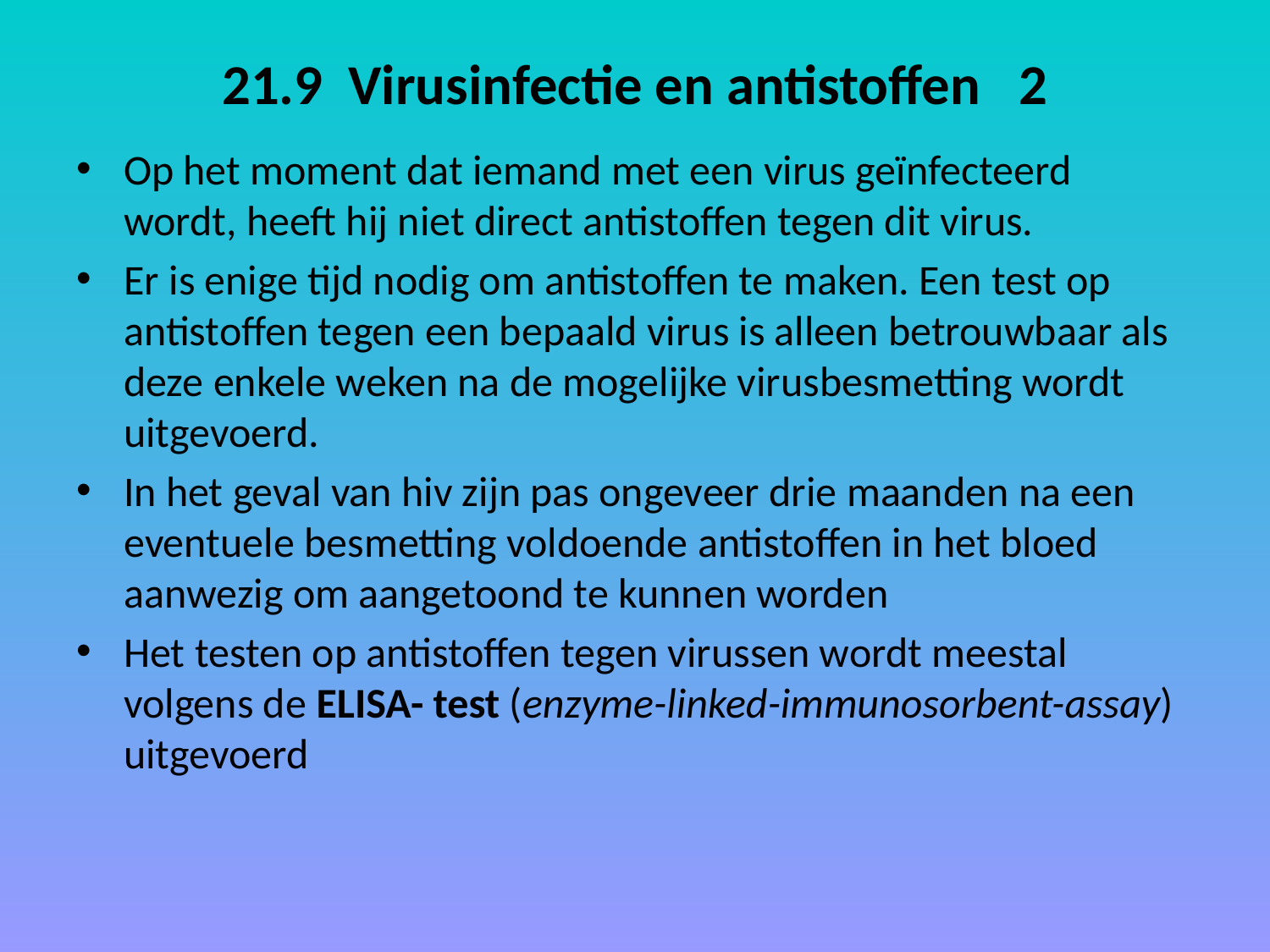

# 21.9  Virusinfectie en antistoffen   2
Op het moment dat iemand met een virus geïnfecteerd wordt, heeft hij niet direct antistoffen tegen dit virus.
Er is enige tijd nodig om antistoffen te maken. Een test op antistoffen tegen een bepaald virus is alleen betrouwbaar als deze enkele weken na de mogelijke virusbesmetting wordt uitgevoerd.
In het geval van hiv zijn pas ongeveer drie maanden na een eventuele besmetting voldoende antistoffen in het bloed aanwezig om aangetoond te kunnen worden
Het testen op antistoffen tegen virussen wordt meestal volgens de ELISA- test (enzyme-linked-immunosorbent-assay) uitgevoerd